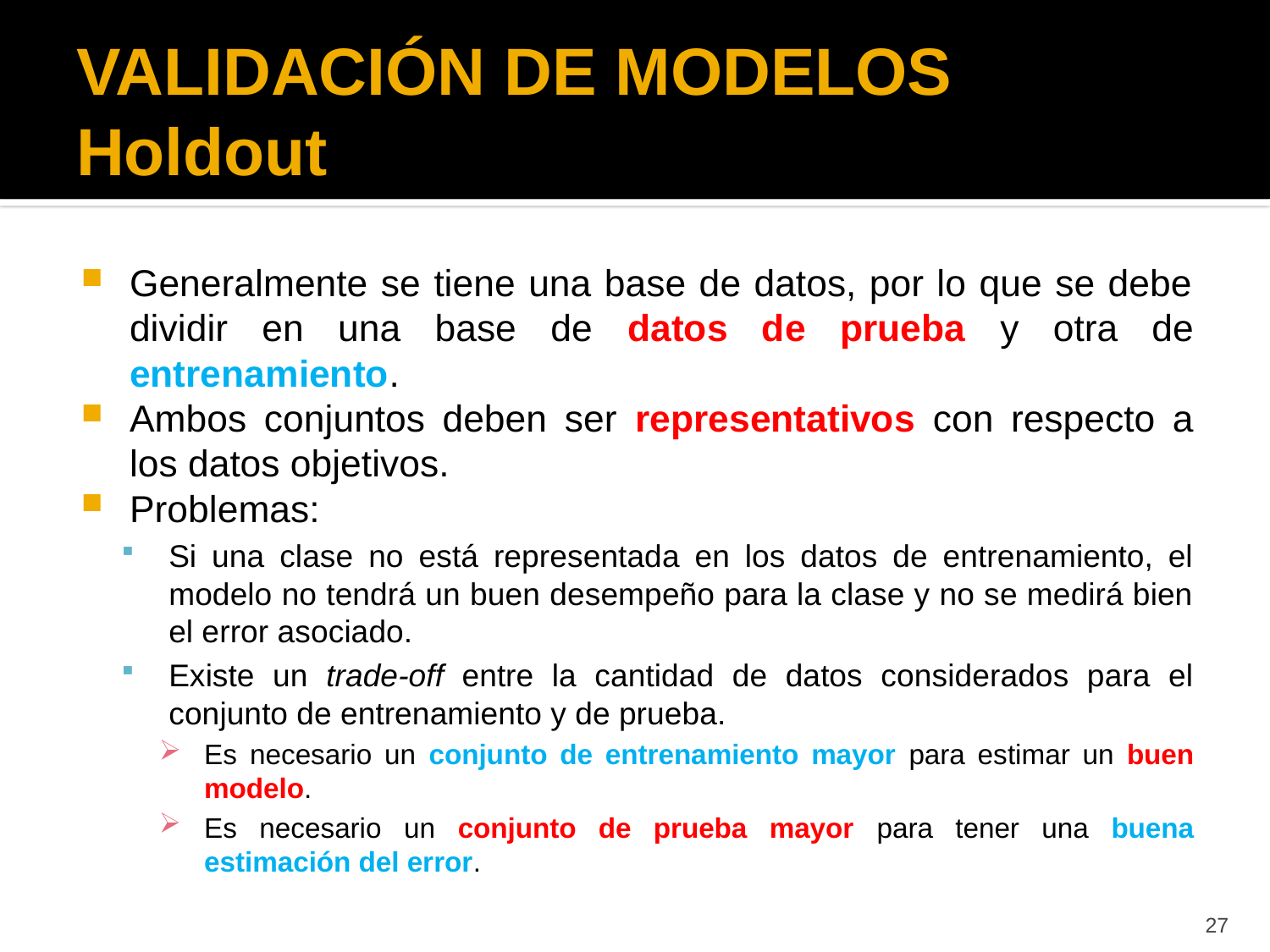

# VALIDACIÓN DE MODELOS Holdout
Generalmente se tiene una base de datos, por lo que se debe dividir en una base de datos de prueba y otra de entrenamiento.
Ambos conjuntos deben ser representativos con respecto a los datos objetivos.
Problemas:
Si una clase no está representada en los datos de entrenamiento, el modelo no tendrá un buen desempeño para la clase y no se medirá bien el error asociado.
Existe un trade-off entre la cantidad de datos considerados para el conjunto de entrenamiento y de prueba.
Es necesario un conjunto de entrenamiento mayor para estimar un buen modelo.
Es necesario un conjunto de prueba mayor para tener una buena estimación del error.
27